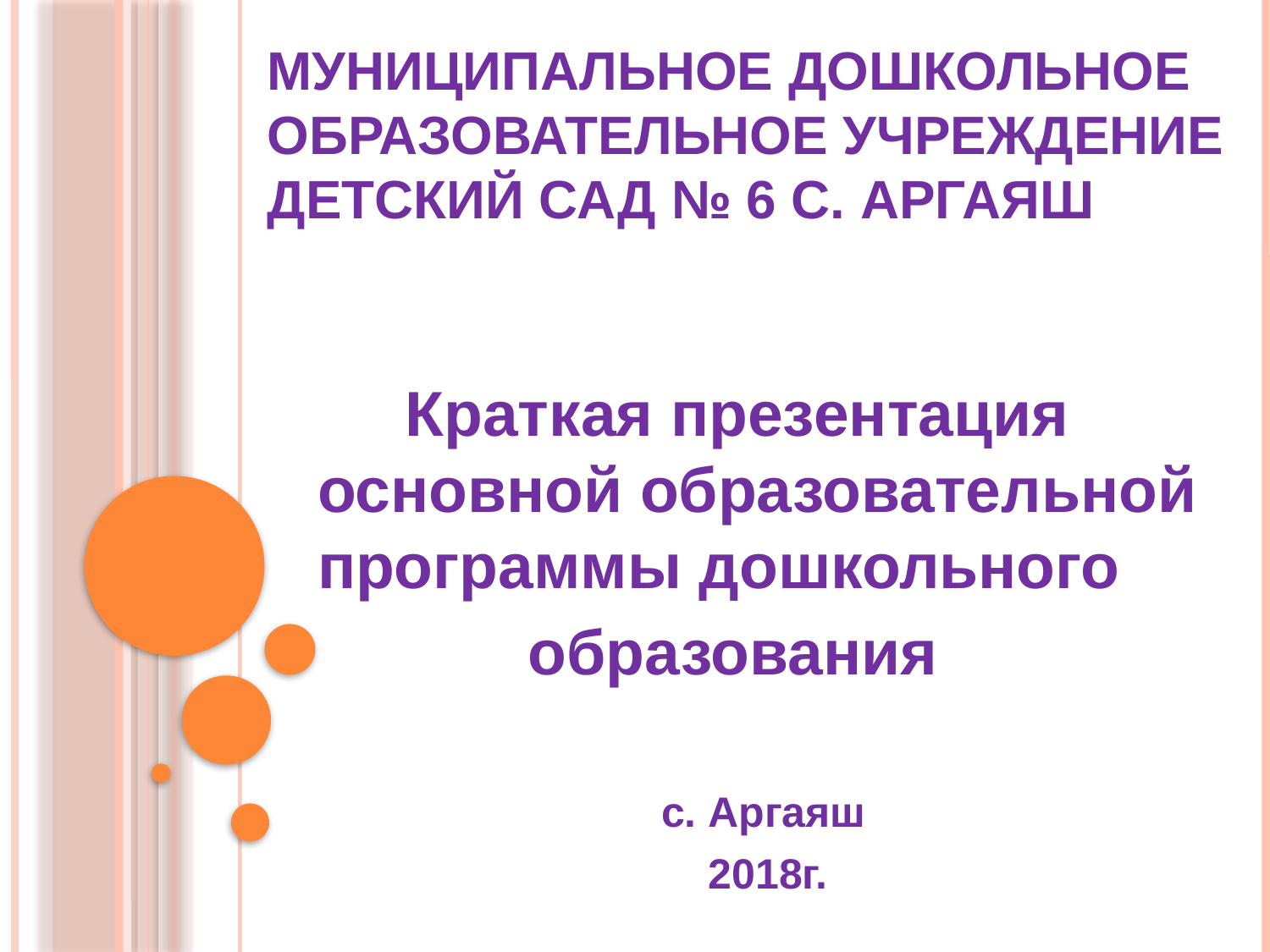

# Муниципальное дошкольное образовательное учреждение Детский сад № 6 с. Аргаяш
     Краткая презентация основной образовательной программы дошкольного
            образования

                             с. Аргаяш
                                 2018г.